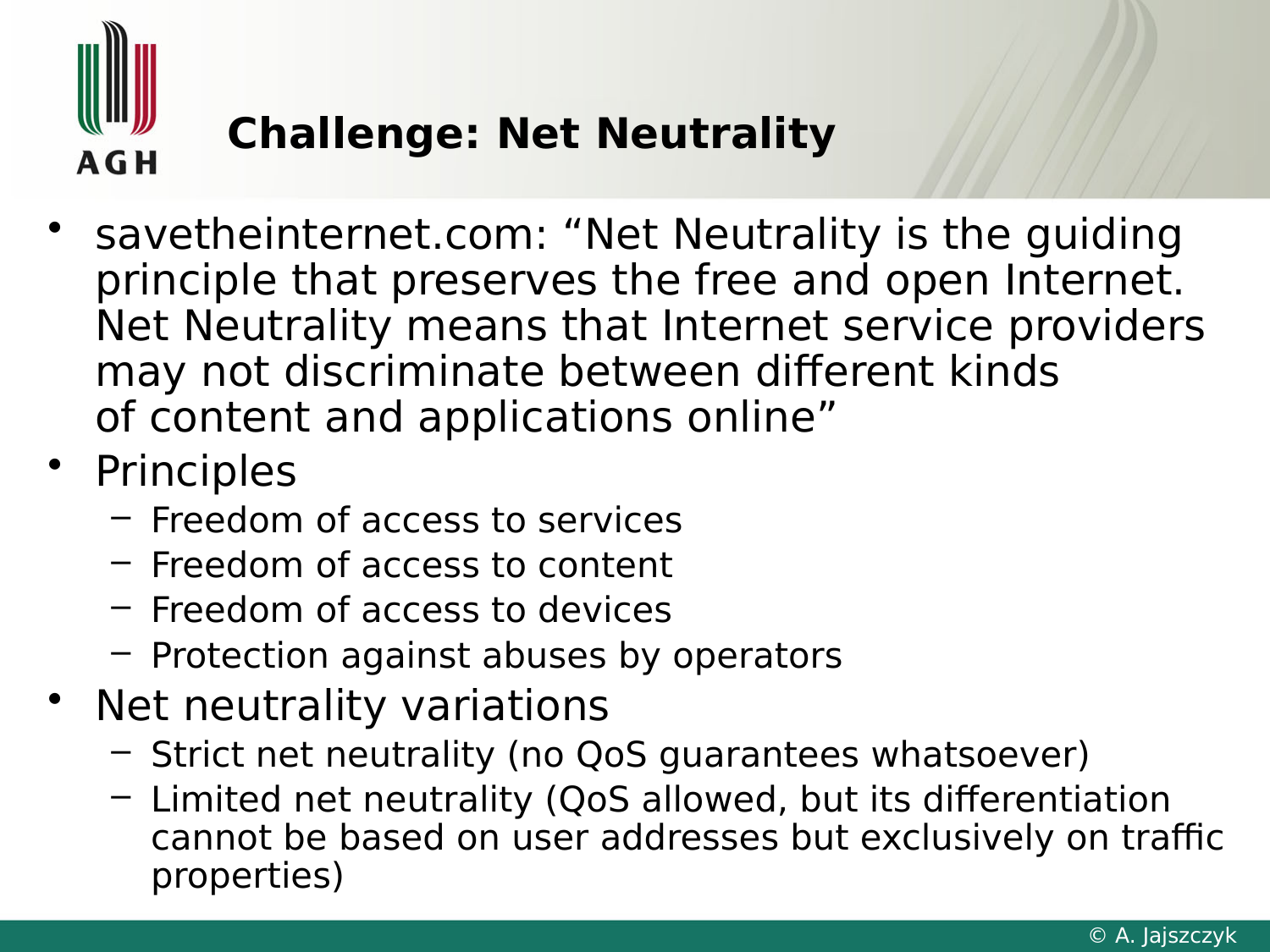

# Challenge: Net Neutrality
savetheinternet.com: “Net Neutrality is the guiding principle that preserves the free and open Internet. Net Neutrality means that Internet service providers may not discriminate between different kinds
of content and applications online”
Principles
Freedom of access to services
Freedom of access to content
Freedom of access to devices
Protection against abuses by operators
Net neutrality variations
Strict net neutrality (no QoS guarantees whatsoever)
Limited net neutrality (QoS allowed, but its differentiation cannot be based on user addresses but exclusively on traffic properties)